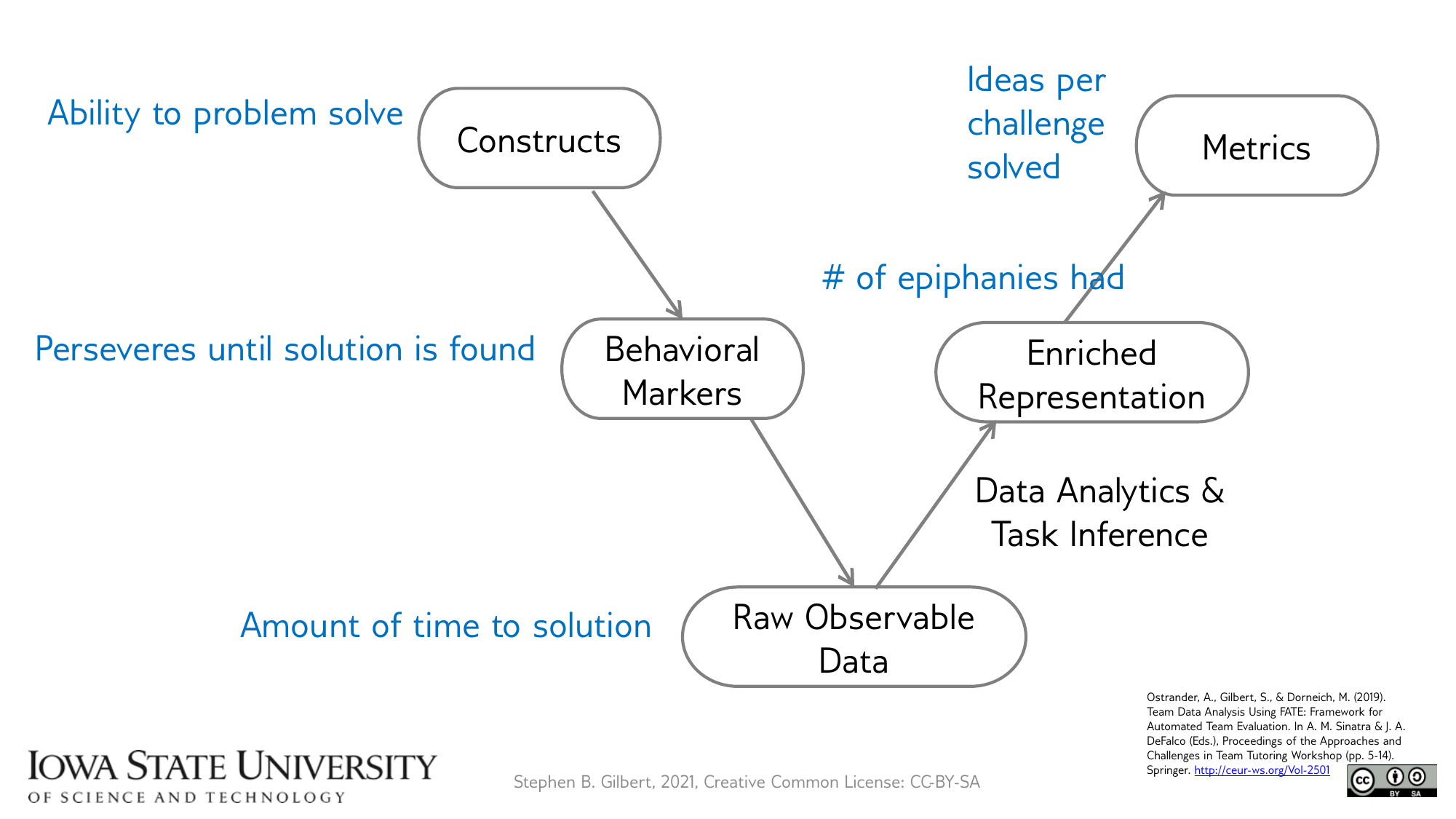

Ideas per challenge solved
Ability to problem solve
Constructs
Metrics
# of epiphanies had
Behavioral Markers
Perseveres until solution is found
Enriched Representation
Data Analytics & Task Inference
Raw Observable Data
Amount of time to solution
Ostrander, A., Gilbert, S., & Dorneich, M. (2019). Team Data Analysis Using FATE: Framework for Automated Team Evaluation. In A. M. Sinatra & J. A. DeFalco (Eds.), Proceedings of the Approaches and Challenges in Team Tutoring Workshop (pp. 5-14). Springer. http://ceur-ws.org/Vol-2501
Stephen B. Gilbert, 2021, Creative Common License: CC-BY-SA